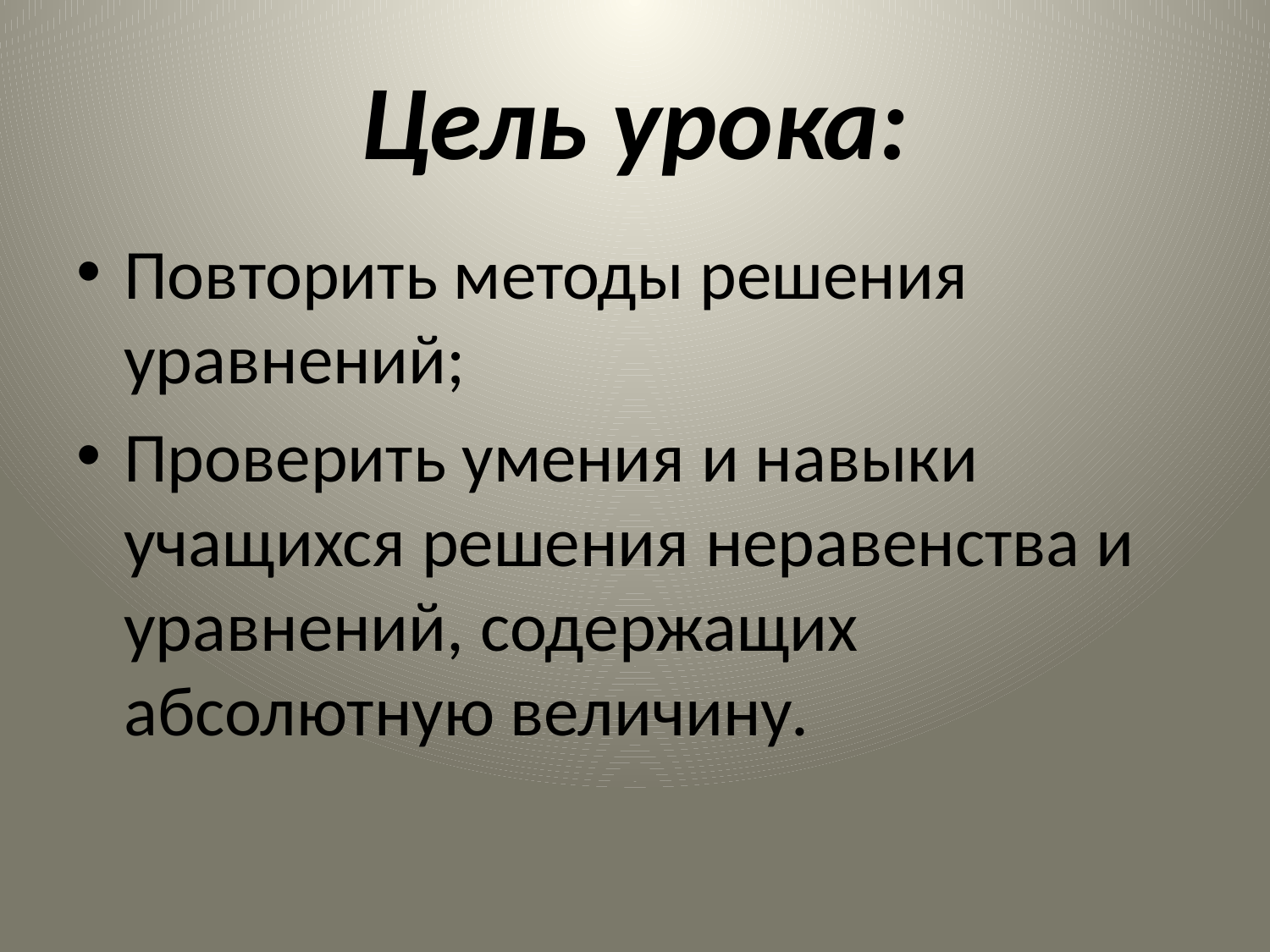

# Цель урока:
Повторить методы решения уравнений;
Проверить умения и навыки учащихся решения неравенства и уравнений, содержащих абсолютную величину.